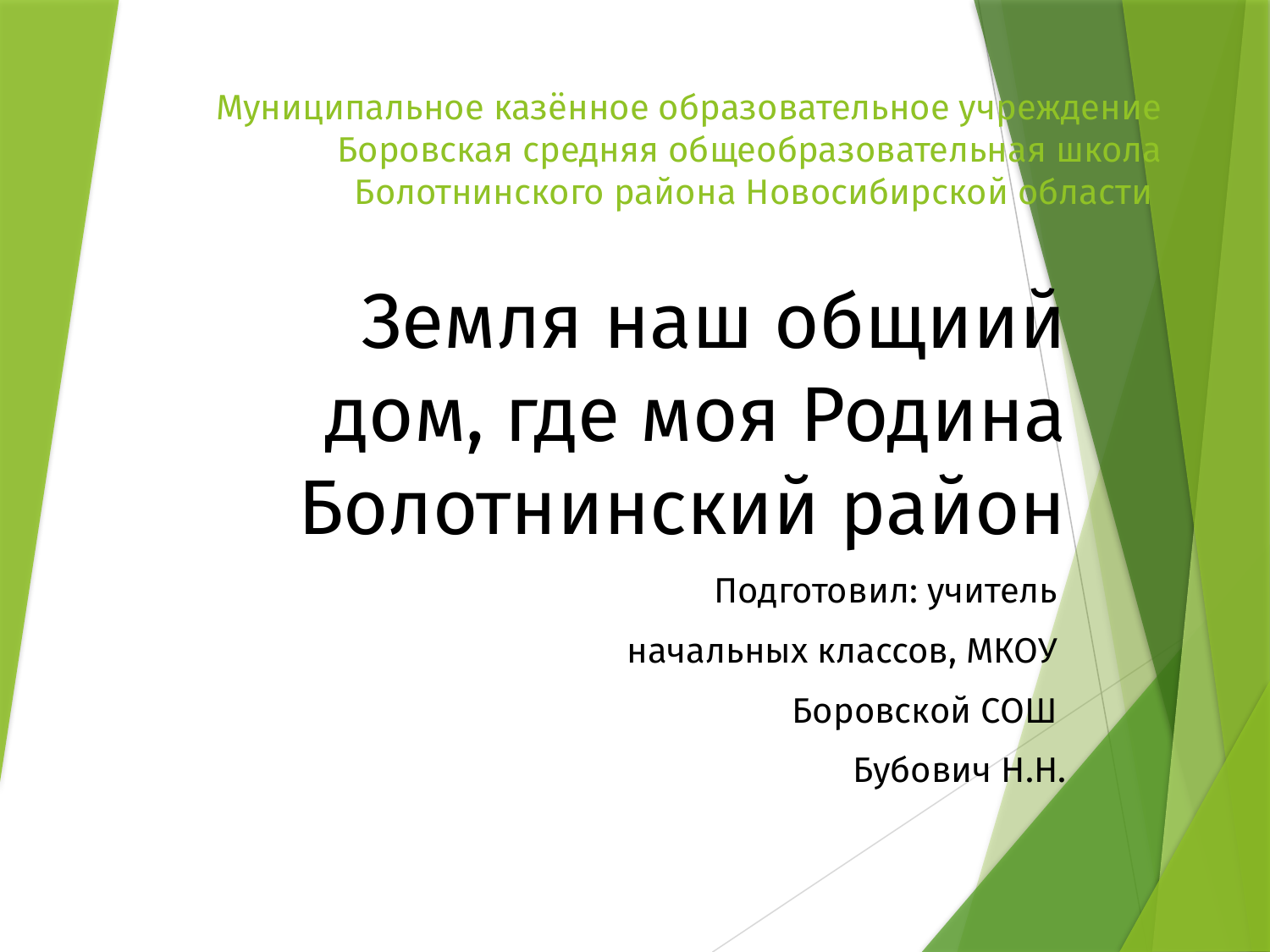

# Муниципальное казённое образовательное учреждение Боровская средняя общеобразовательная школа Болотнинского района Новосибирской области
Земля наш общиий дом, где моя Родина Болотнинский район
Подготовил: учитель
начальных классов, МКОУ
Боровской СОШ
Бубович Н.Н.